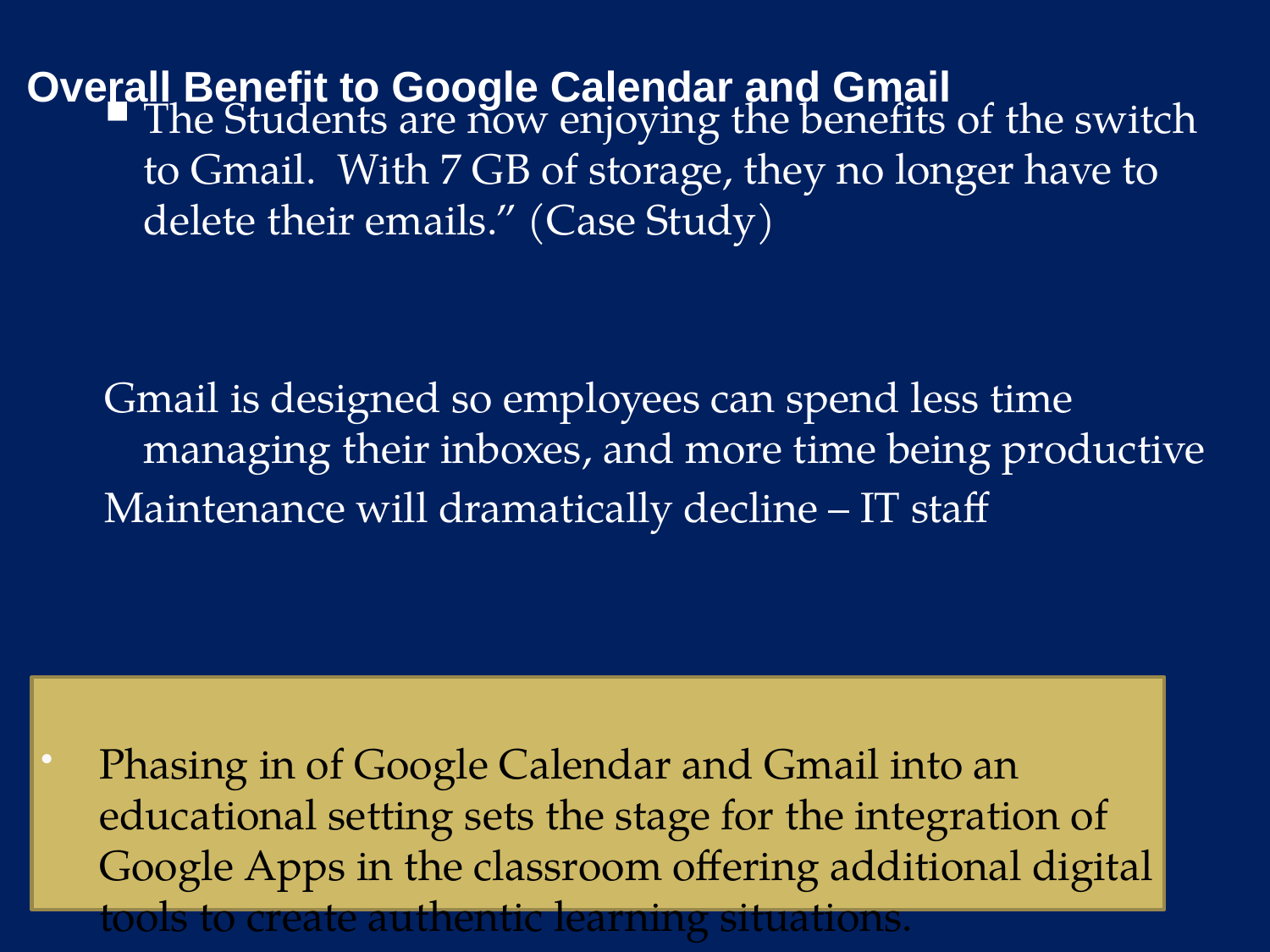

# Overall Benefit to Google Calendar and Gmail
The Students are now enjoying the benefits of the switch to Gmail.  With 7 GB of storage, they no longer have to delete their emails.” (Case Study)

Gmail is designed so employees can spend less time managing their inboxes, and more time being productive
Maintenance will dramatically decline – IT staff

Phasing in of Google Calendar and Gmail into an educational setting sets the stage for the integration of Google Apps in the classroom offering additional digital tools to create authentic learning situations.